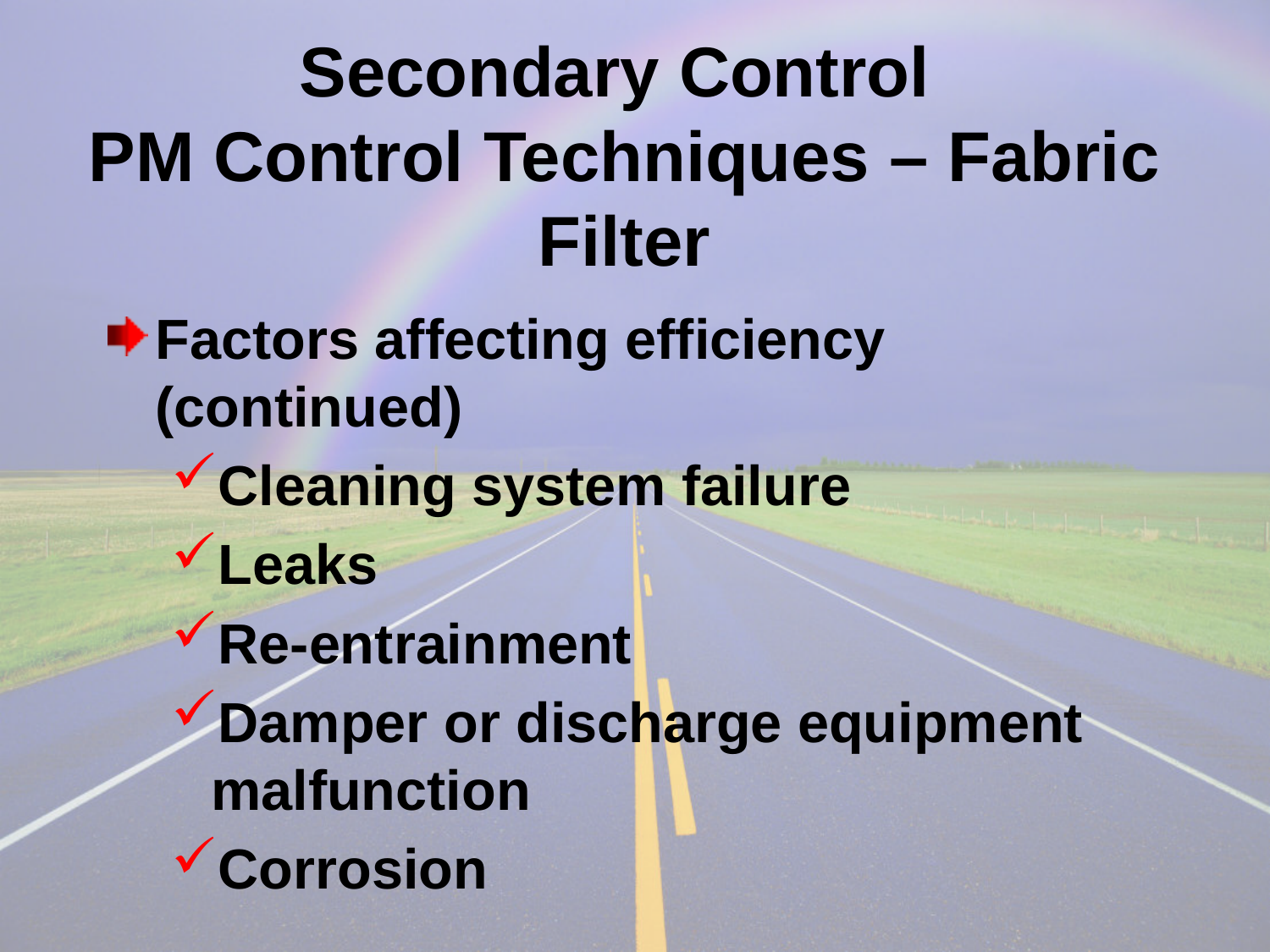

# Secondary Control PM Control Techniques – Fabric Filter
Factors affecting efficiency (continued)
Cleaning system failure
Leaks
Re-entrainment
Damper or discharge equipment malfunction
Corrosion